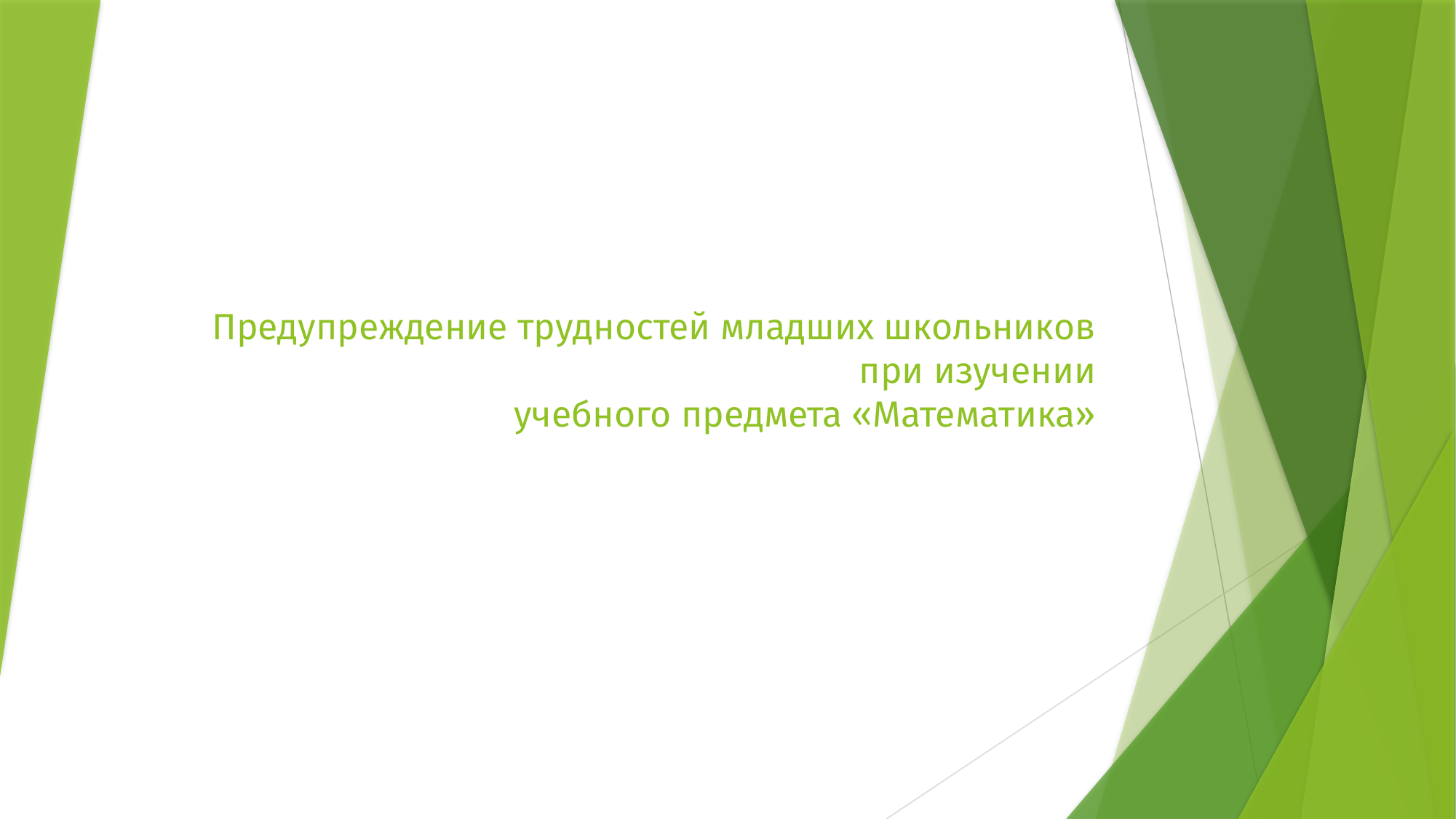

# Предупреждение трудностей младших школьников при изучении учебного предмета «Математика»